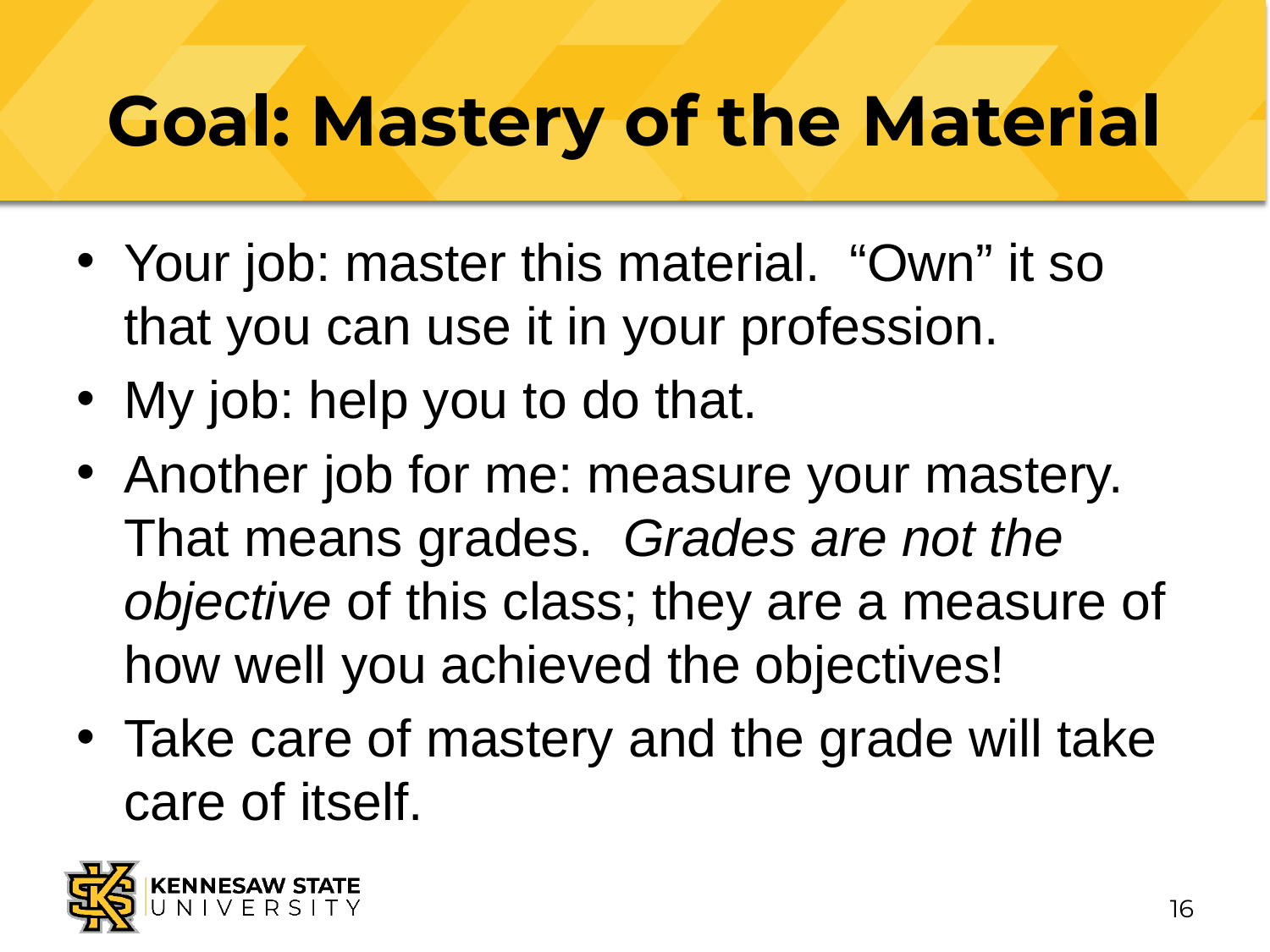

# Goal: Mastery of the Material
Your job: master this material.  “Own” it so that you can use it in your profession.
My job: help you to do that.
Another job for me: measure your mastery.  That means grades.  Grades are not the objective of this class; they are a measure of how well you achieved the objectives!
Take care of mastery and the grade will take care of itself.
16